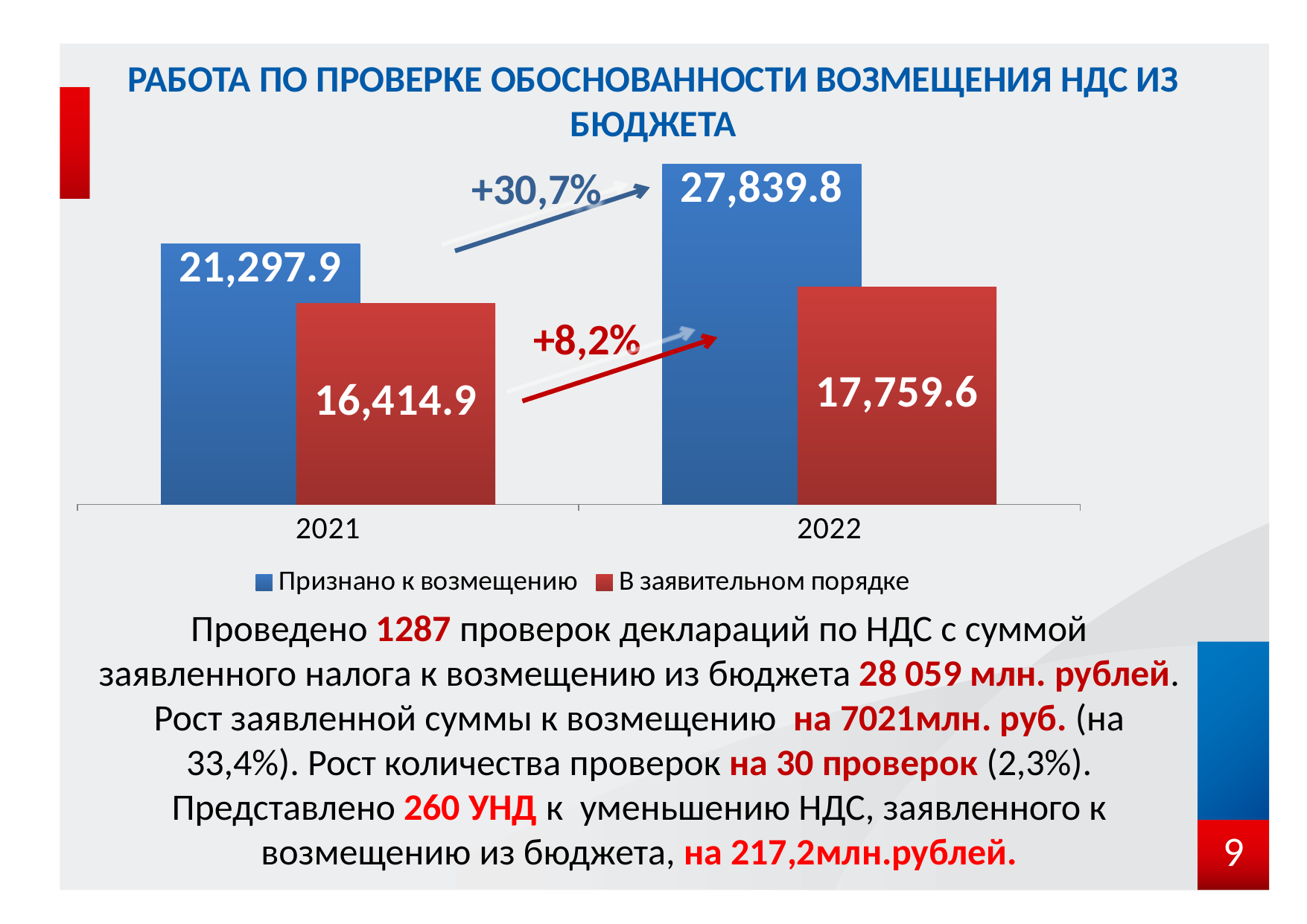

# Работа по проверке обоснованности возмещения НДС из бюджета

### Chart

| Category | Признано к возмещению | В заявительном порядке |
|---|---|---|
| 2021 | 21297.9 | 16414.9 |
| 2022 | 27839.8 | 17759.6 |
+30,7%
+8,2%
Проведено 1287 проверок деклараций по НДС с суммой заявленного налога к возмещению из бюджета 28 059 млн. рублей. Рост заявленной суммы к возмещению  на 7021млн. руб. (на 33,4%). Рост количества проверок на 30 проверок (2,3%). Представлено 260 УНД к  уменьшению НДС, заявленного к возмещению из бюджета, на 217,2млн.рублей.
9